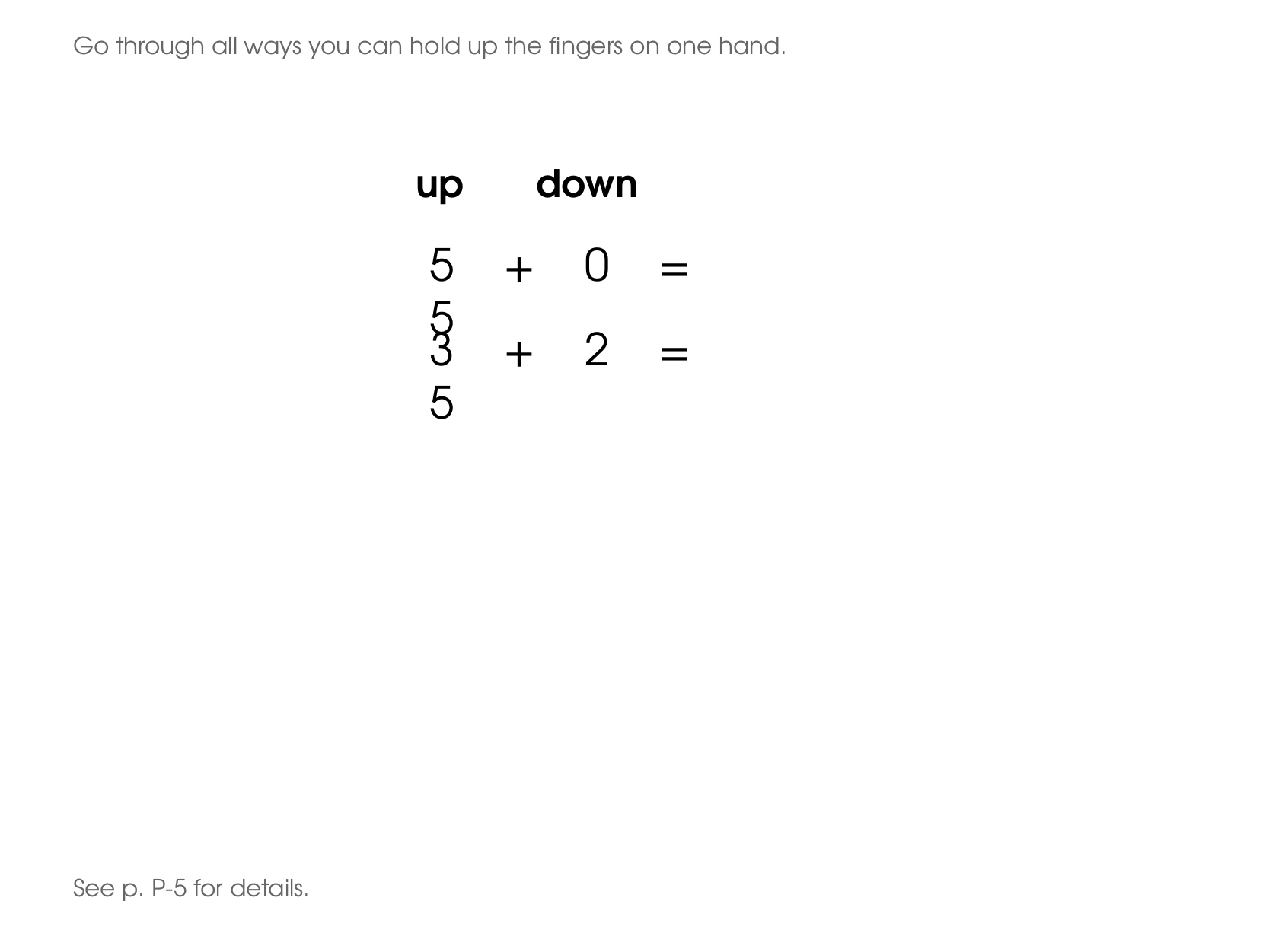

Go through all ways you can hold up the fingers on one hand.
up
down
5    +    0    =    5
3    +    2    =    5
See p. P-5 for details.